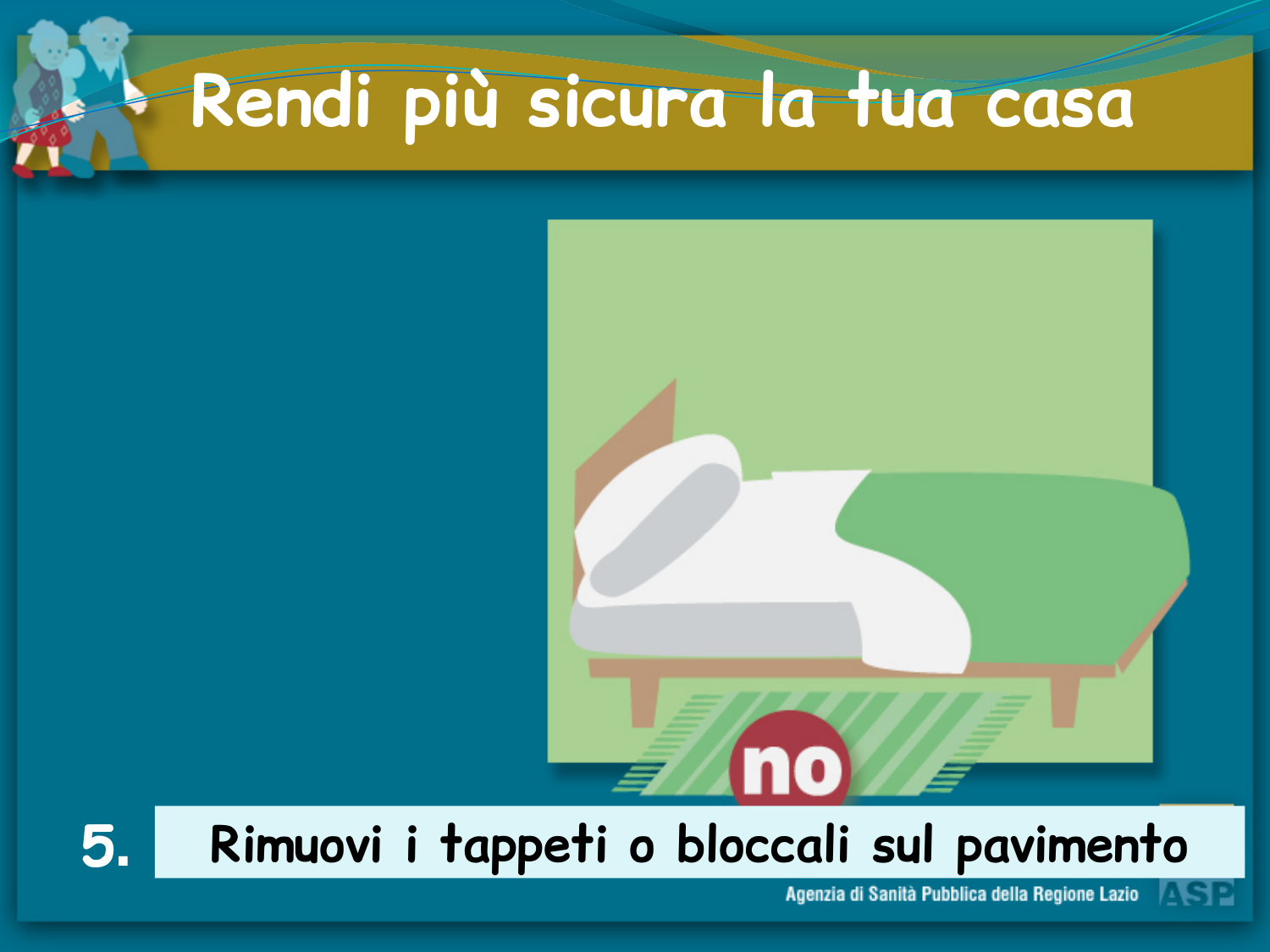

Rendi più sicura la tua casa
5.
Rimuovi i tappeti o bloccali sul pavimento